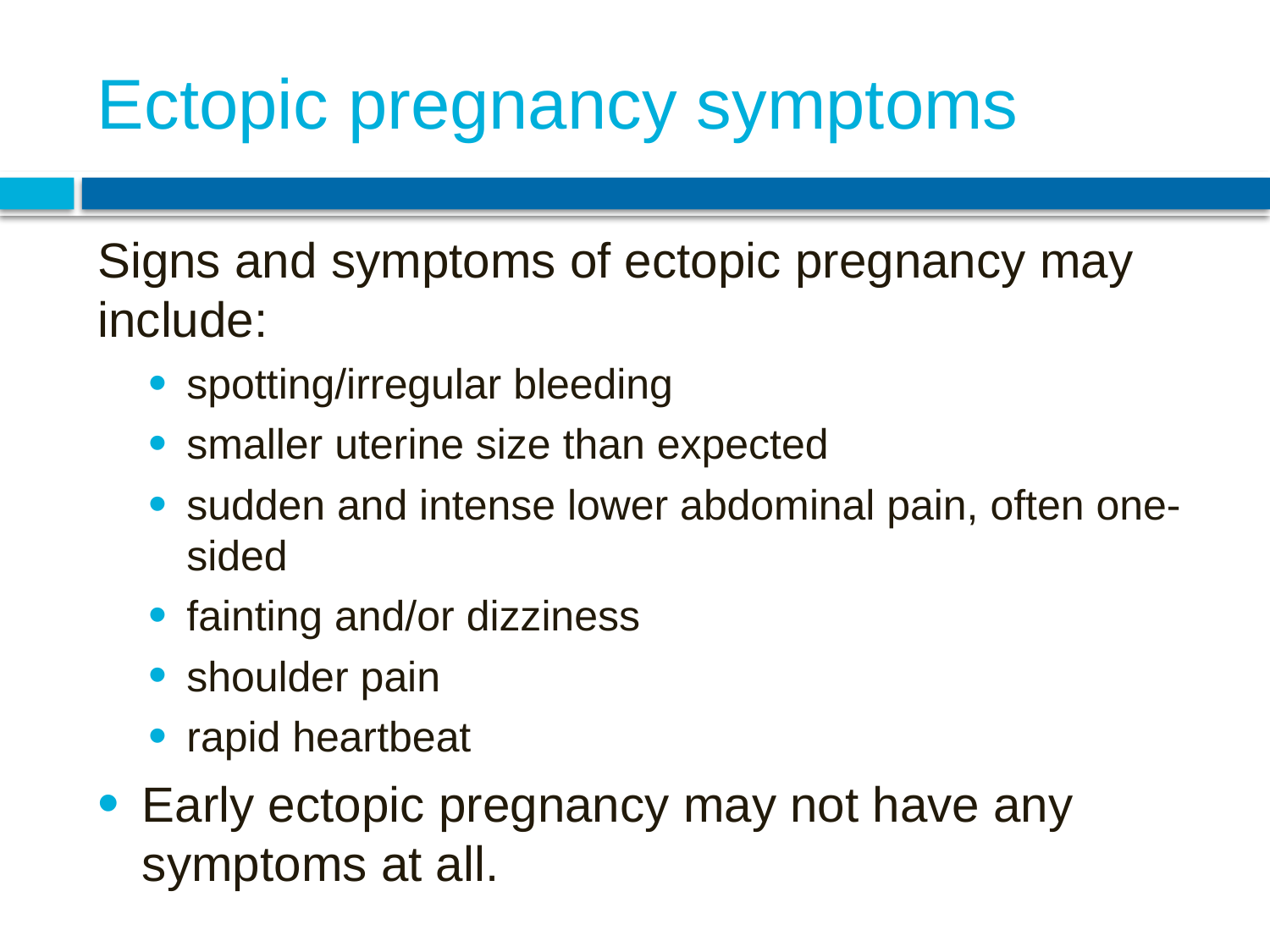

# Ectopic pregnancy symptoms
Signs and symptoms of ectopic pregnancy may include:
spotting/irregular bleeding
smaller uterine size than expected
sudden and intense lower abdominal pain, often one-sided
fainting and/or dizziness
shoulder pain
rapid heartbeat
Early ectopic pregnancy may not have any symptoms at all.